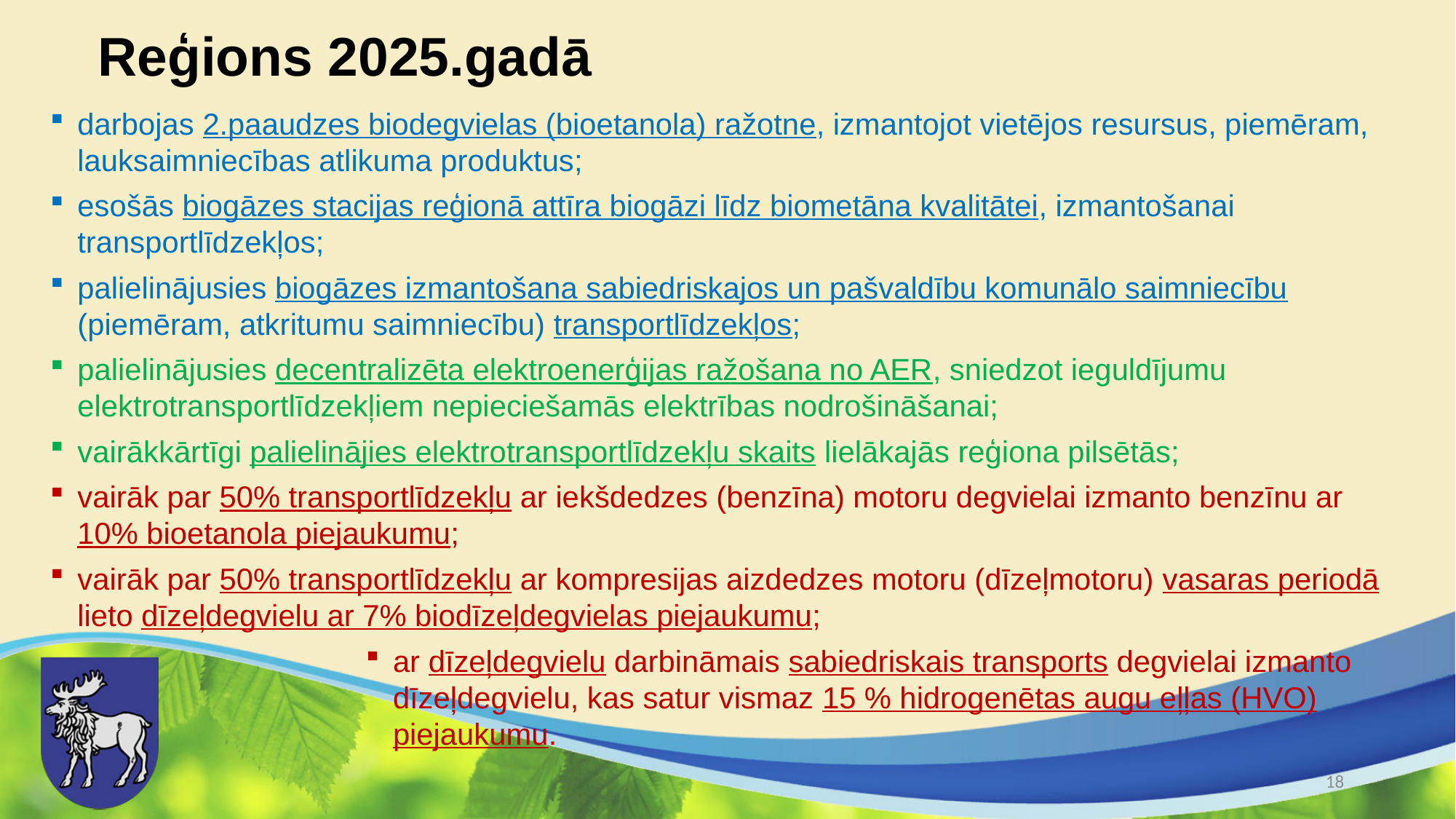

# Reģions 2025.gadā
darbojas 2.paaudzes biodegvielas (bioetanola) ražotne, izmantojot vietējos resursus, piemēram, lauksaimniecības atlikuma produktus;
esošās biogāzes stacijas reģionā attīra biogāzi līdz biometāna kvalitātei, izmantošanai transportlīdzekļos;
palielinājusies biogāzes izmantošana sabiedriskajos un pašvaldību komunālo saimniecību (piemēram, atkritumu saimniecību) transportlīdzekļos;
palielinājusies decentralizēta elektroenerģijas ražošana no AER, sniedzot ieguldījumu elektrotransportlīdzekļiem nepieciešamās elektrības nodrošināšanai;
vairākkārtīgi palielinājies elektrotransportlīdzekļu skaits lielākajās reģiona pilsētās;
vairāk par 50% transportlīdzekļu ar iekšdedzes (benzīna) motoru degvielai izmanto benzīnu ar 10% bioetanola piejaukumu;
vairāk par 50% transportlīdzekļu ar kompresijas aizdedzes motoru (dīzeļmotoru) vasaras periodā lieto dīzeļdegvielu ar 7% biodīzeļdegvielas piejaukumu;
ar dīzeļdegvielu darbināmais sabiedriskais transports degvielai izmanto dīzeļdegvielu, kas satur vismaz 15 % hidrogenētas augu eļļas (HVO) piejaukumu.

18